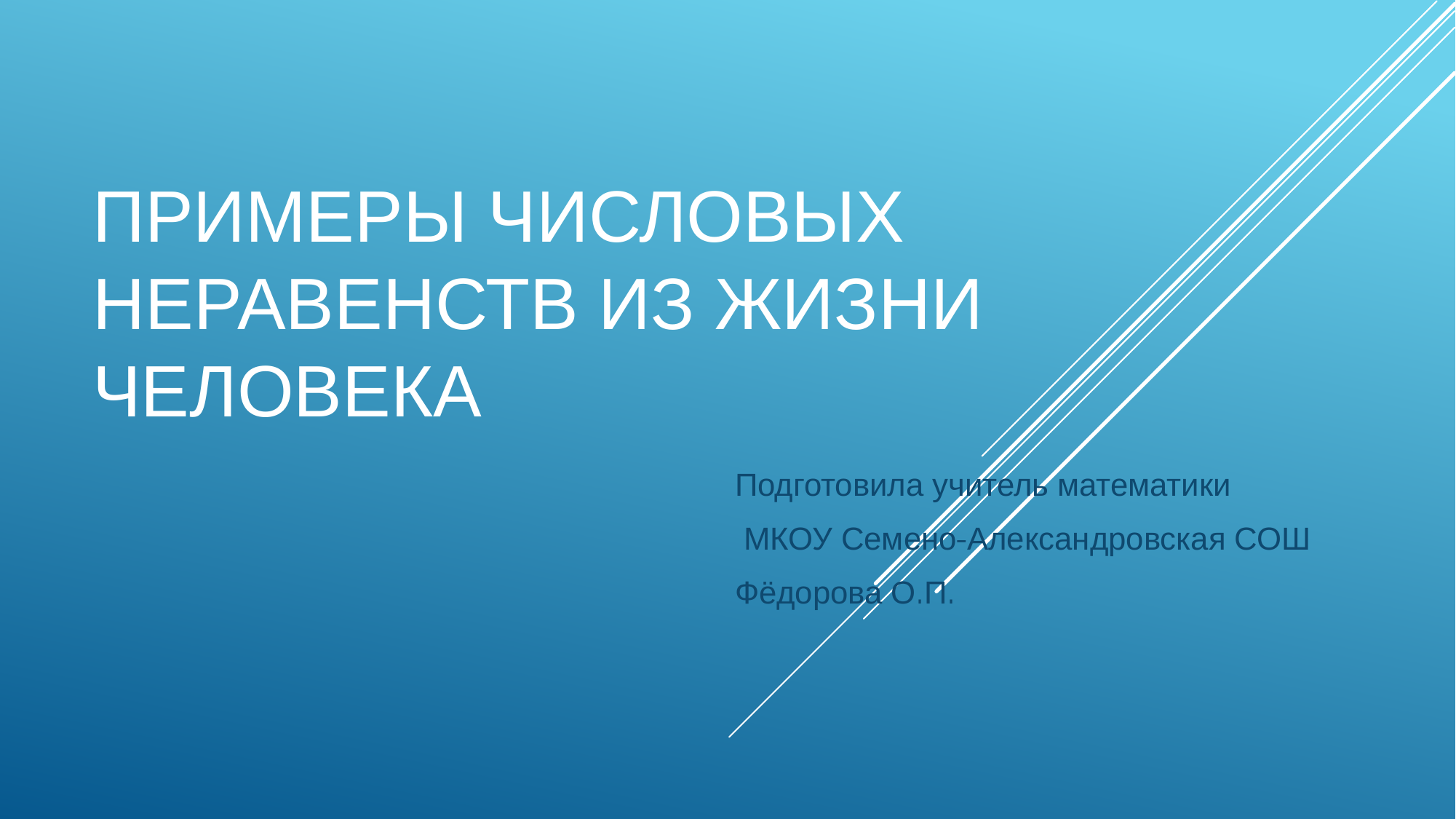

# Примеры числовых Неравенств из жизни человека
Подготовила учитель математики
 МКОУ Семено-Александровская СОШ
Фёдорова О.П.